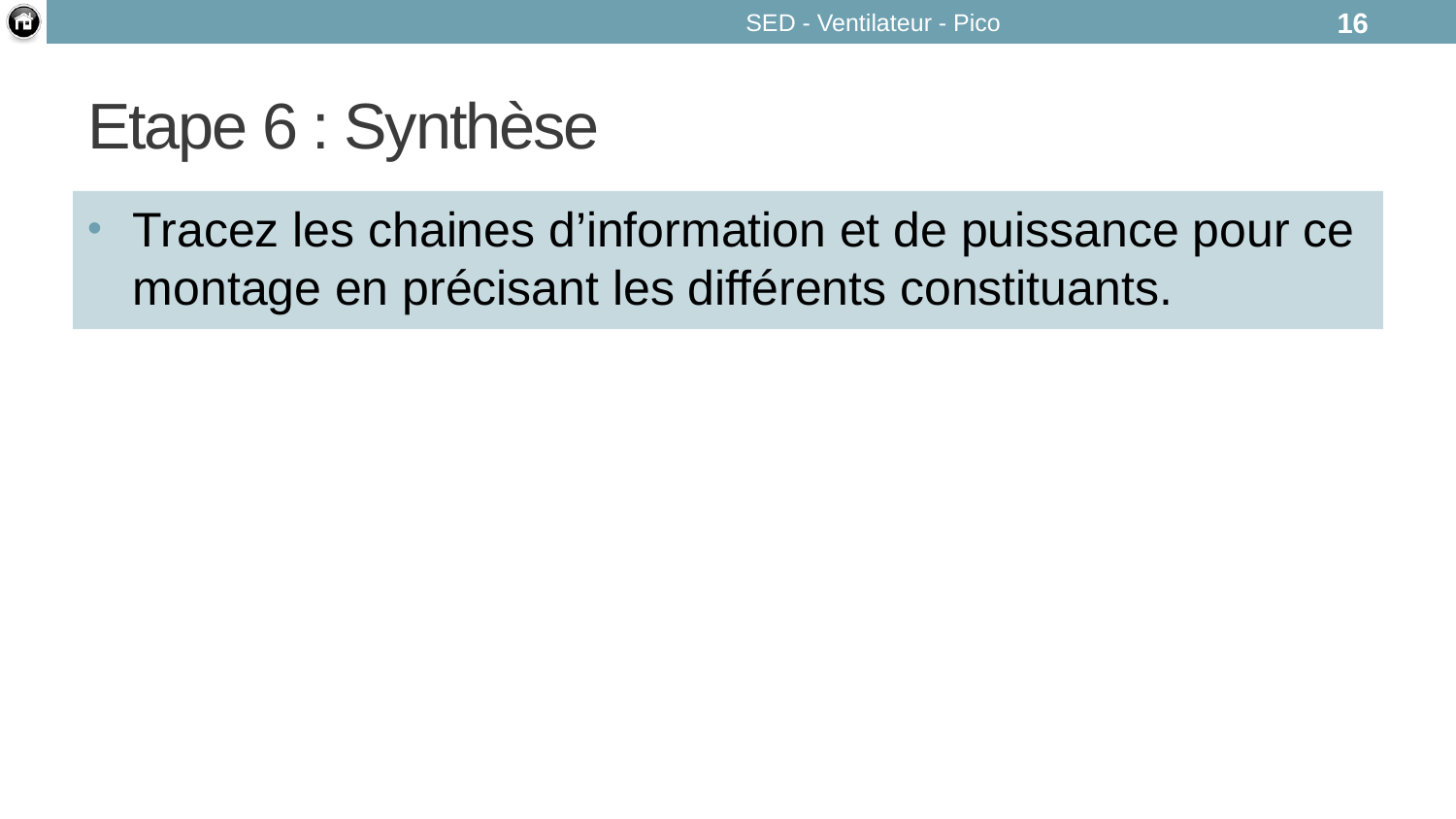

SED - Ventilateur - Pico
16
# Etape 6 : Synthèse
Tracez les chaines d’information et de puissance pour ce montage en précisant les différents constituants.